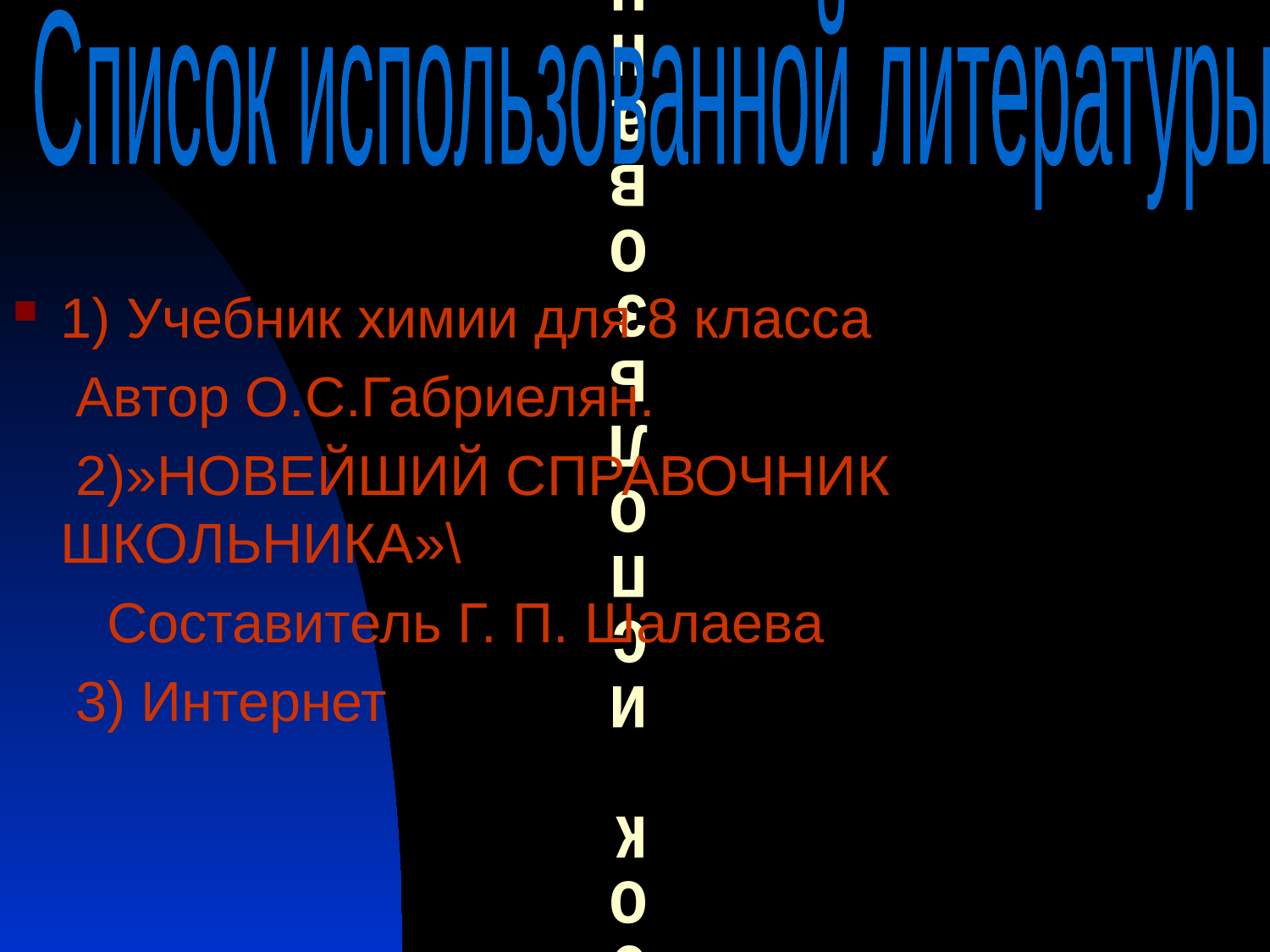

Список использованной литературы
# Список использованной литературы
1) Учебник химии для 8 класса
    Автор О.С.Габриелян.
    2)»НОВЕЙШИЙ СПРАВОЧНИК ШКОЛЬНИКА»\
      Составитель Г. П. Шалаева
    3) Интернет